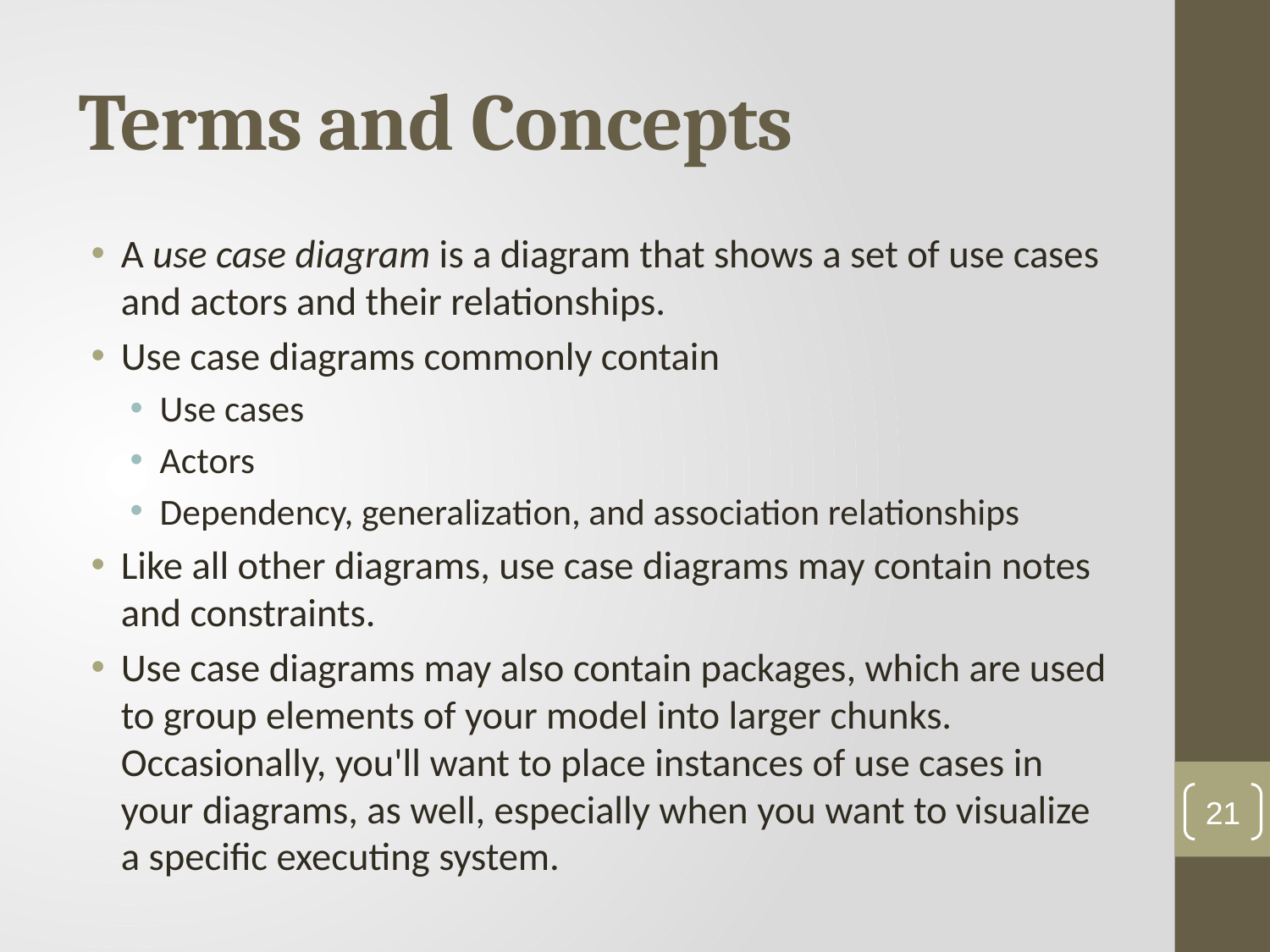

# Terms and Concepts
A use case diagram is a diagram that shows a set of use cases and actors and their relationships.
Use case diagrams commonly contain
Use cases
Actors
Dependency, generalization, and association relationships
Like all other diagrams, use case diagrams may contain notes and constraints.
Use case diagrams may also contain packages, which are used to group elements of your model into larger chunks. Occasionally, you'll want to place instances of use cases in your diagrams, as well, especially when you want to visualize a specific executing system.
21